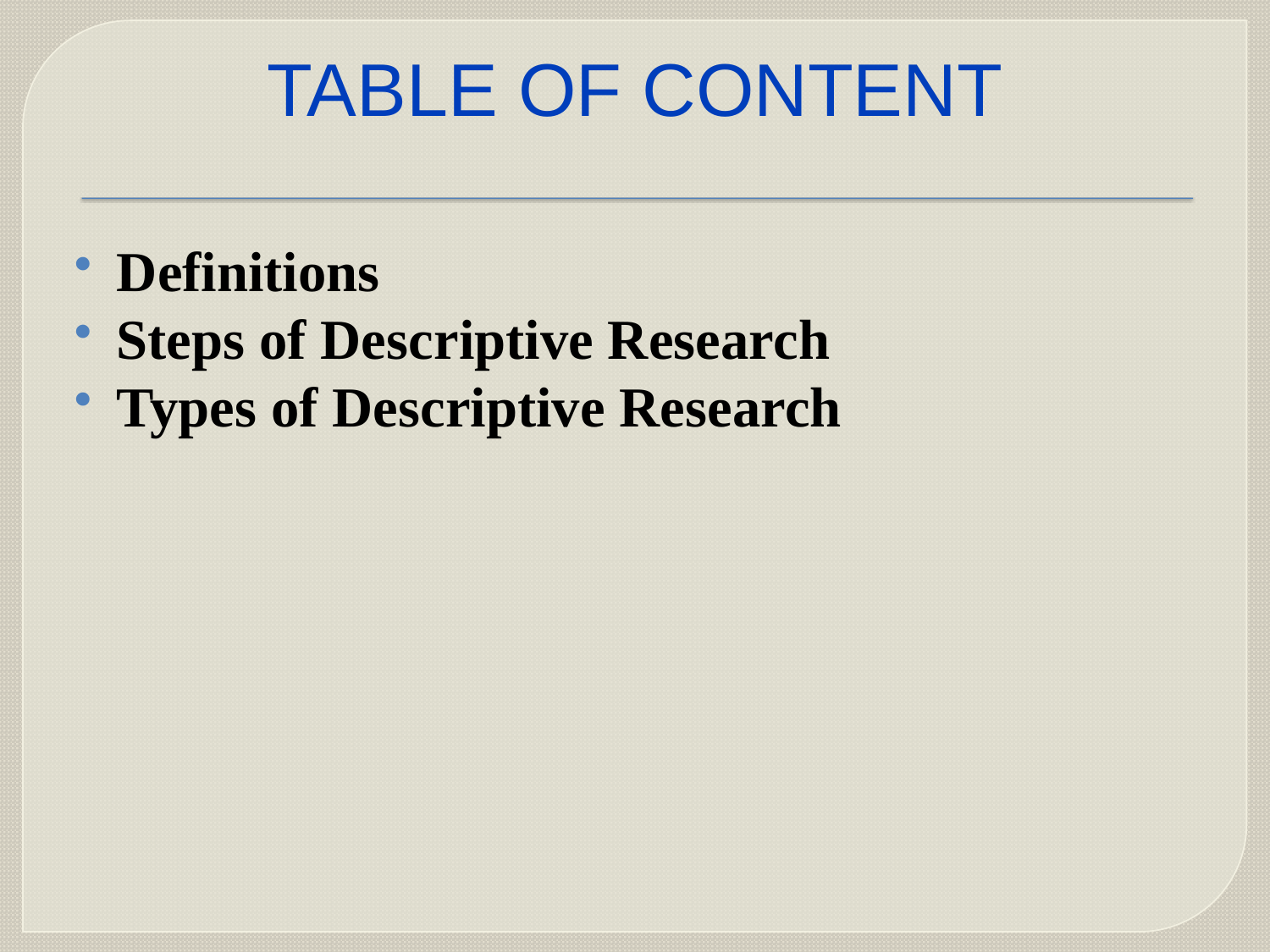

# TABLE OF CONTENT
Definitions
Steps of Descriptive Research
Types of Descriptive Research